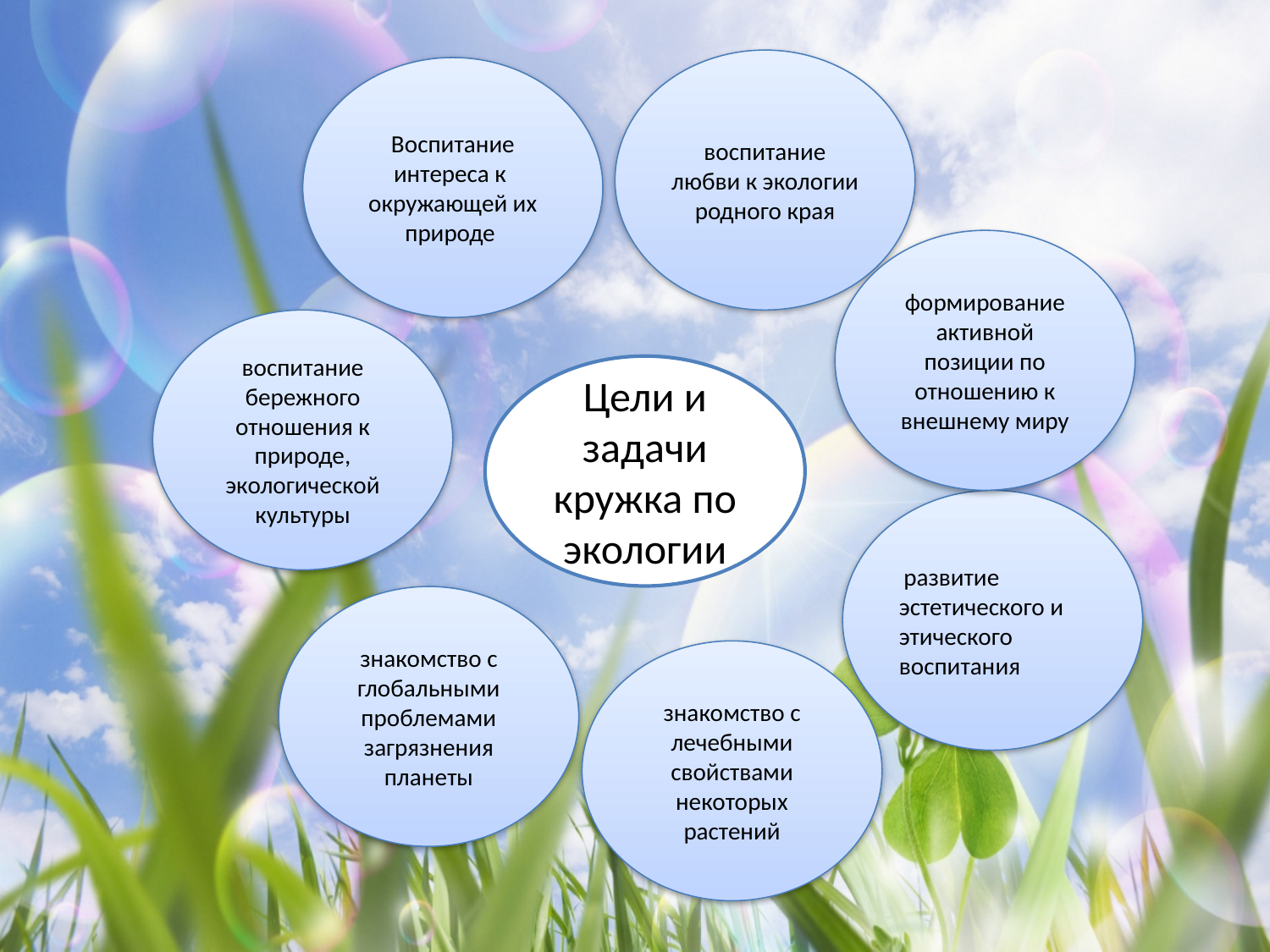

воспитание любви к экологии родного края
Воспитание интереса к  окружающей их природе
формирование активной позиции по отношению к внешнему миру
воспитание бережного отношения к природе, экологической культуры
Цели и задачи кружка по экологии
 развитие эстетического и этического воспитания
знакомство с глобальными проблемами загрязнения планеты
знакомство с лечебными свойствами некоторых растений